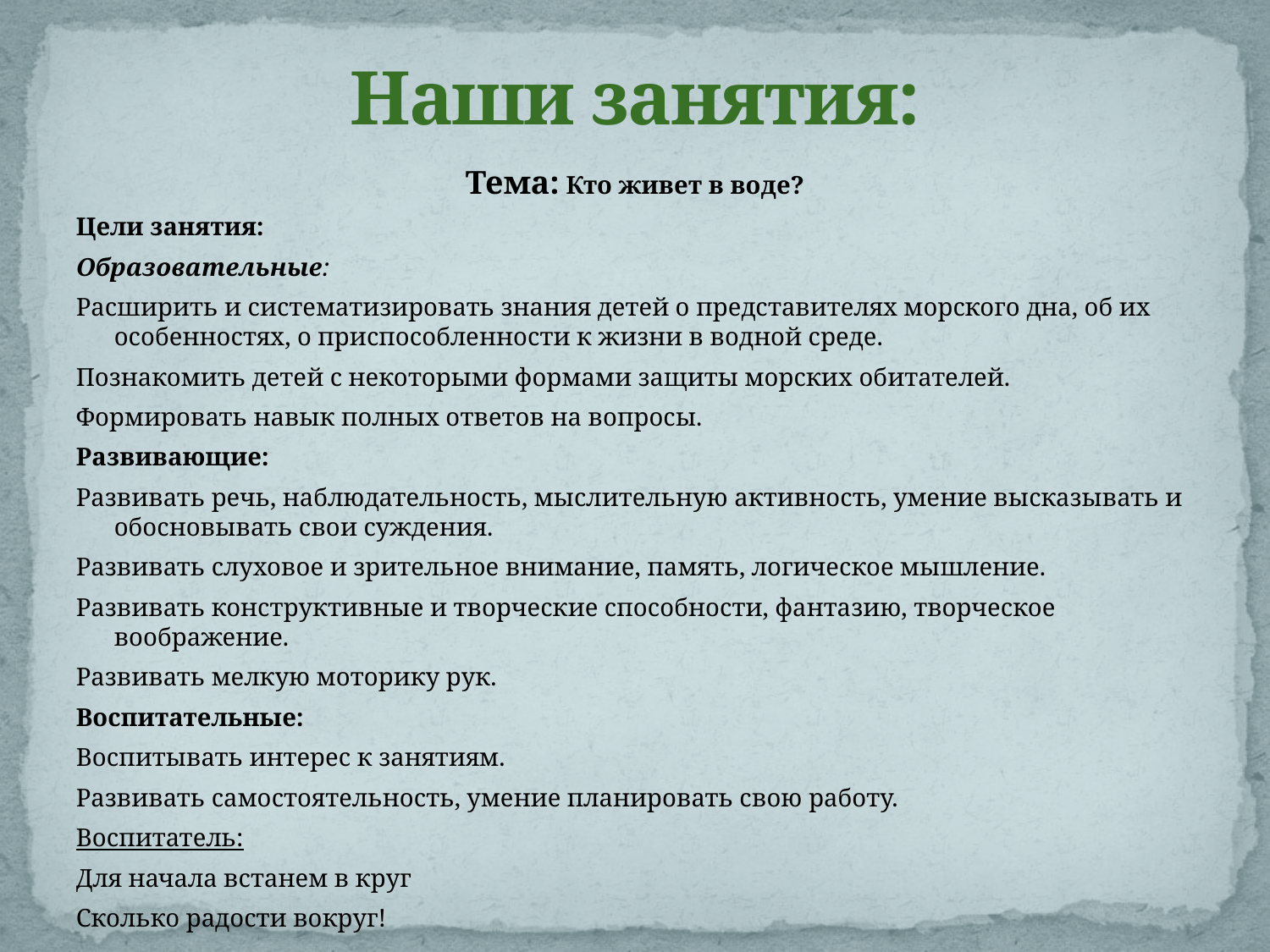

# Наши занятия:
Тема: Кто живет в воде?
Цели занятия:
Образовательные:
Расширить и систематизировать знания детей о представителях морского дна, об их особенностях, о приспособленности к жизни в водной среде.
Познакомить детей с некоторыми формами защиты морских обитателей.
Формировать навык полных ответов на вопросы.
Развивающие:
Развивать речь, наблюдательность, мыслительную активность, умение высказывать и обосновывать свои суждения.
Развивать слуховое и зрительное внимание, память, логическое мышление.
Развивать конструктивные и творческие способности, фантазию, творческое воображение.
Развивать мелкую моторику рук.
Воспитательные:
Воспитывать интерес к занятиям.
Развивать самостоятельность, умение планировать свою работу.
Воспитатель:
Для начала встанем в круг
Сколько радости вокруг!